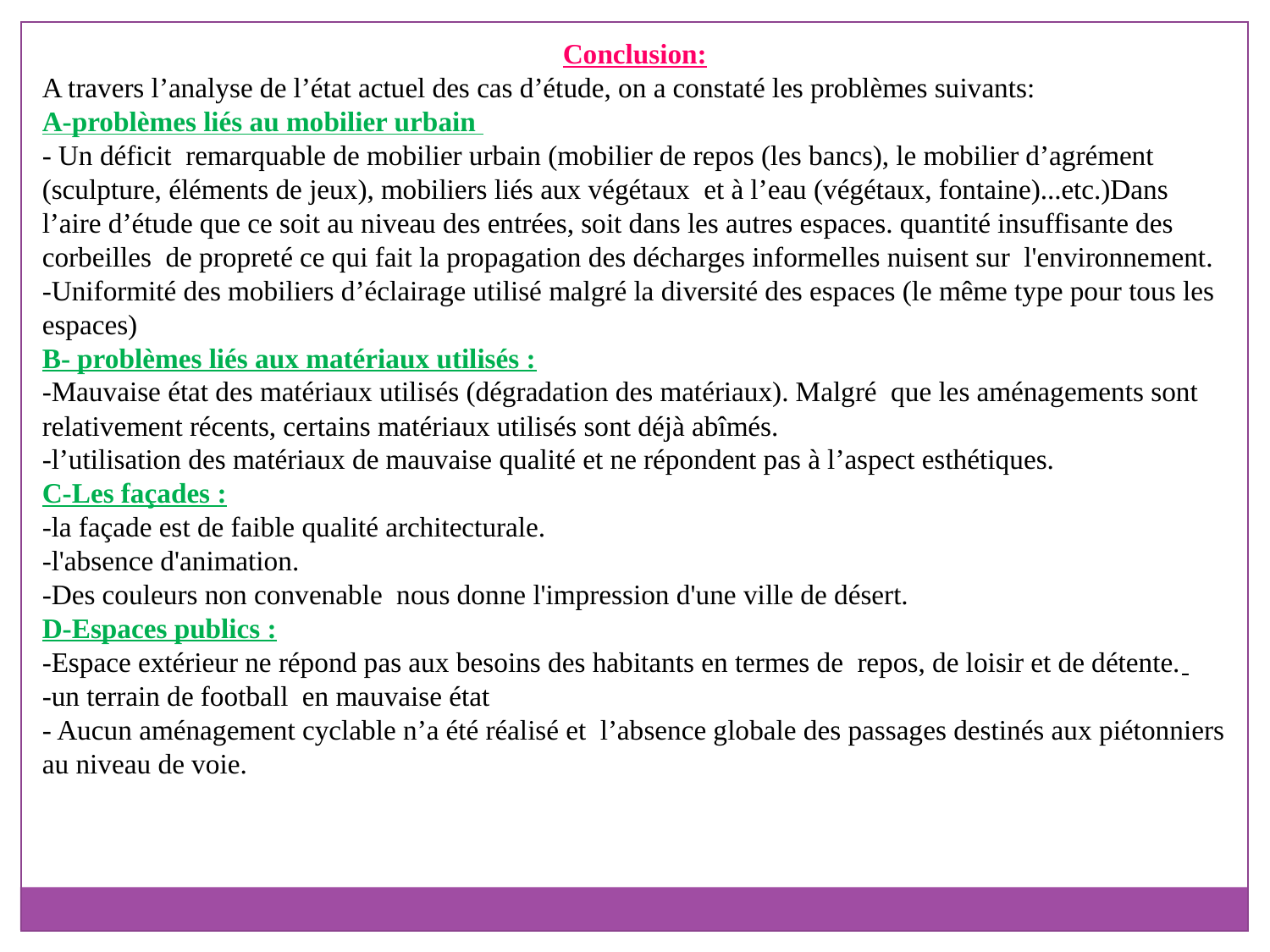

Conclusion:
A travers l’analyse de l’état actuel des cas d’étude, on a constaté les problèmes suivants:
A-problèmes liés au mobilier urbain
- Un déficit  remarquable de mobilier urbain (mobilier de repos (les bancs), le mobilier d’agrément (sculpture, éléments de jeux), mobiliers liés aux végétaux  et à l’eau (végétaux, fontaine)...etc.)Dans l’aire d’étude que ce soit au niveau des entrées, soit dans les autres espaces. quantité insuffisante des corbeilles  de propreté ce qui fait la propagation des décharges informelles nuisent sur  l'environnement.
-Uniformité des mobiliers d’éclairage utilisé malgré la diversité des espaces (le même type pour tous les espaces)
B- problèmes liés aux matériaux utilisés :
-Mauvaise état des matériaux utilisés (dégradation des matériaux). Malgré  que les aménagements sont  relativement récents, certains matériaux utilisés sont déjà abîmés.
-l’utilisation des matériaux de mauvaise qualité et ne répondent pas à l’aspect esthétiques.
C-Les façades :
-la façade est de faible qualité architecturale.
-l'absence d'animation.
-Des couleurs non convenable  nous donne l'impression d'une ville de désert.
D-Espaces publics :
-Espace extérieur ne répond pas aux besoins des habitants en termes de  repos, de loisir et de détente.
-un terrain de football  en mauvaise état
- Aucun aménagement cyclable n’a été réalisé et  l’absence globale des passages destinés aux piétonniers au niveau de voie.